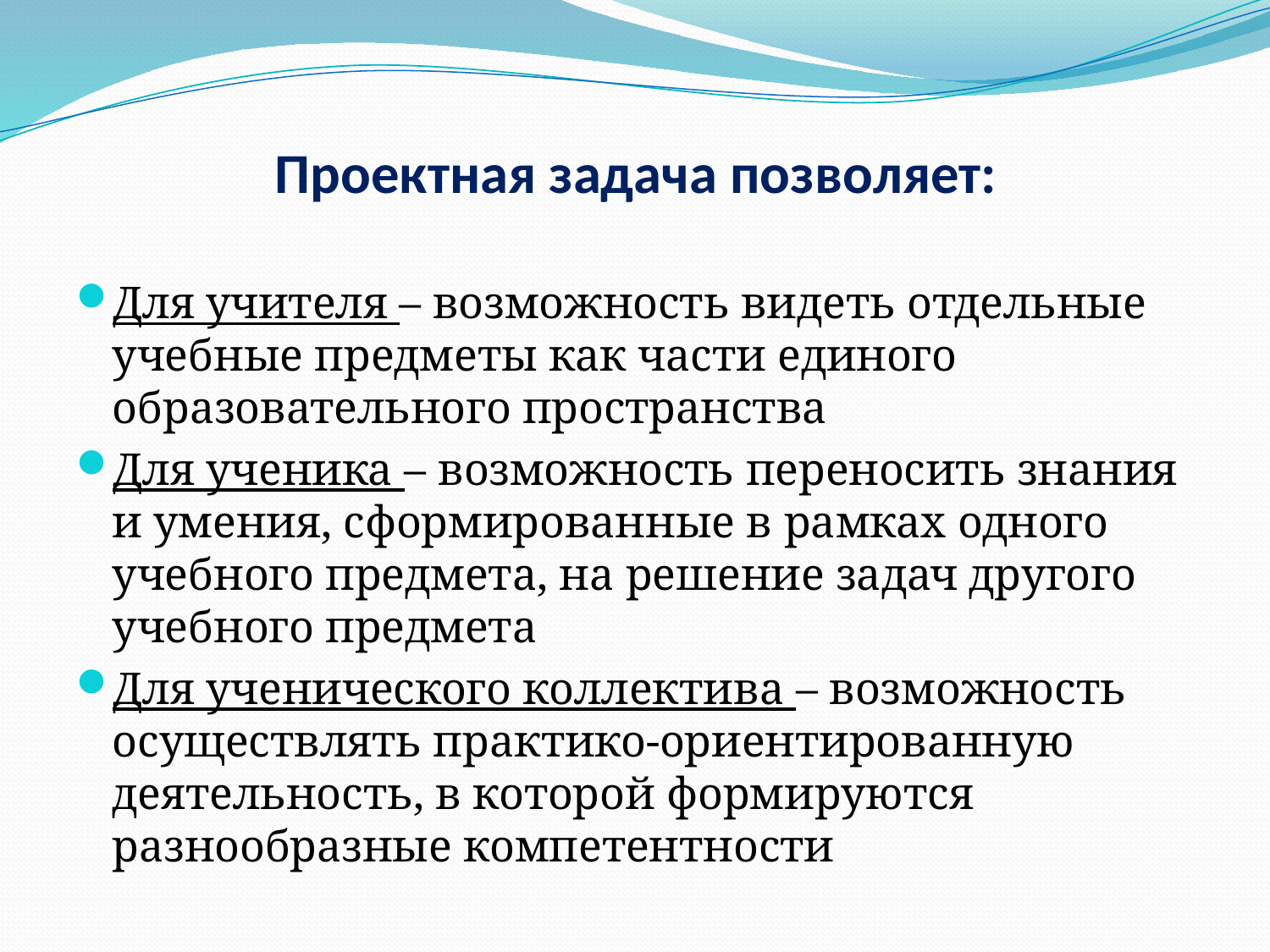

# Проектная задача позволяет:
Для учителя – возможность видеть отдельные учебные предметы как части единого образовательного пространства
Для ученика – возможность переносить знания и умения, сформированные в рамках одного учебного предмета, на решение задач другого учебного предмета
Для ученического коллектива – возможность осуществлять практико-ориентированную деятельность, в которой формируются разнообразные компетентности